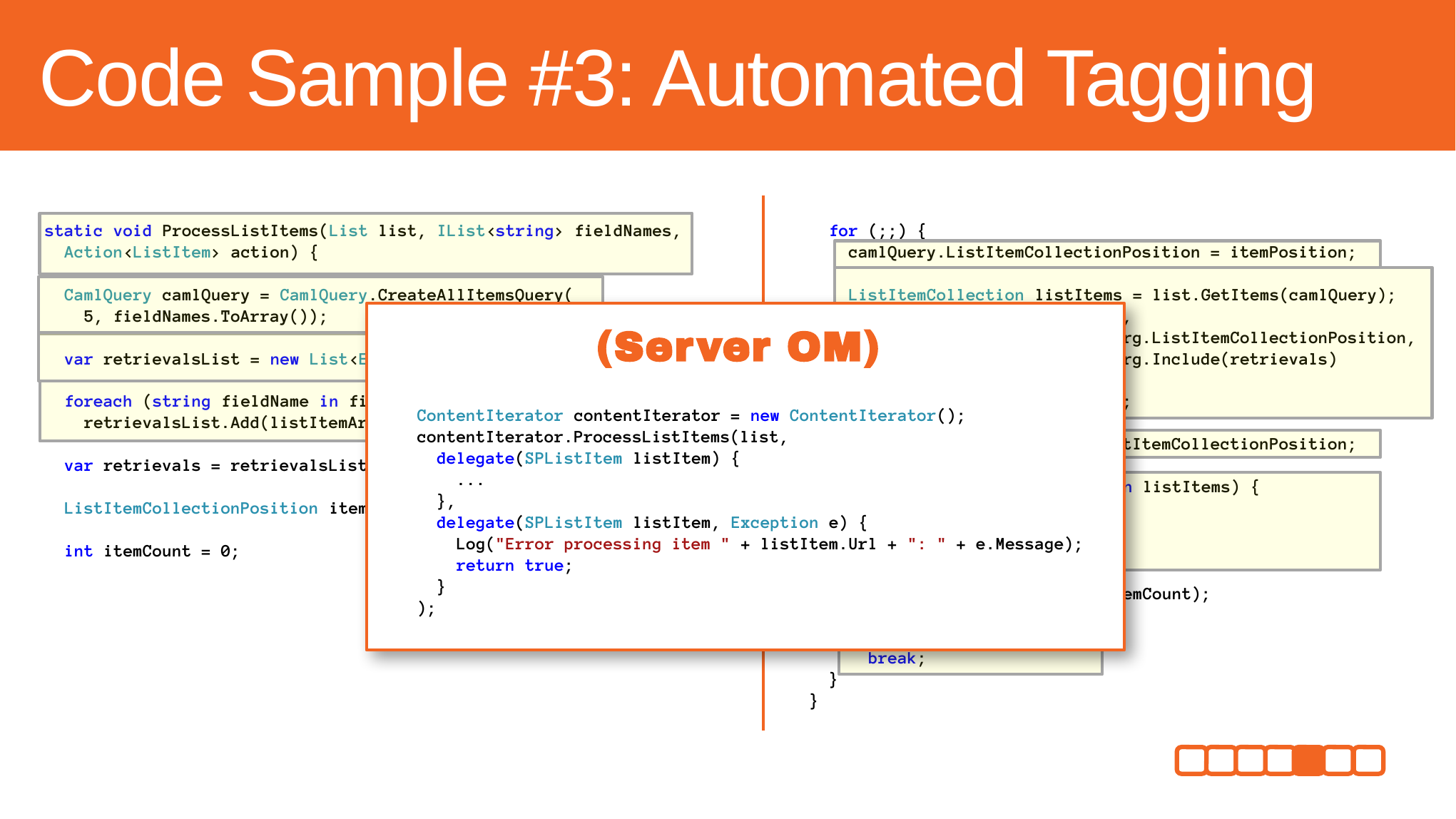

Code Sample #3: Automated Tagging
static void ProcessListItems(List list, IList<string> fieldNames,
  Action<ListItem> action) {

  CamlQuery camlQuery = CamlQuery.CreateAllItemsQuery(
    5, fieldNames.ToArray());

  var retrievalsList = new List<Expression<Func<ListItem, object>>>();

  foreach (string fieldName in fieldNames)
    retrievalsList.Add(listItemArg => listItemArg[fieldName]);

  var retrievals = retrievalsList.ToArray();

  ListItemCollectionPosition itemPosition = null;

  int itemCount = 0;

  for (;;) {
    camlQuery.ListItemCollectionPosition = itemPosition;

    ListItemCollection listItems = list.GetItems(camlQuery);
    clientContext.Load(listItems,
      listItemsArg => listItemsArg.ListItemCollectionPosition,
      listItemsArg => listItemsArg.Include(retrievals)
    );
    clientContext.ExecuteQuery();

    itemPosition = listItems.ListItemCollectionPosition;

    foreach (ListItem listItem in listItems) {
      action(listItem);
      ++itemCount;
    }

    Log("Processed batch: " + itemCount);

    if (itemPosition == null)
      break;
  }
}

(Server OM)
ContentIterator contentIterator = new ContentIterator();
contentIterator.ProcessListItems(list,
  delegate(SPListItem listItem) {
    ...
  },
  delegate(SPListItem listItem, Exception e) {
    Log("Error processing item " + listItem.Url + ": " + e.Message);
    return true;
  }
);